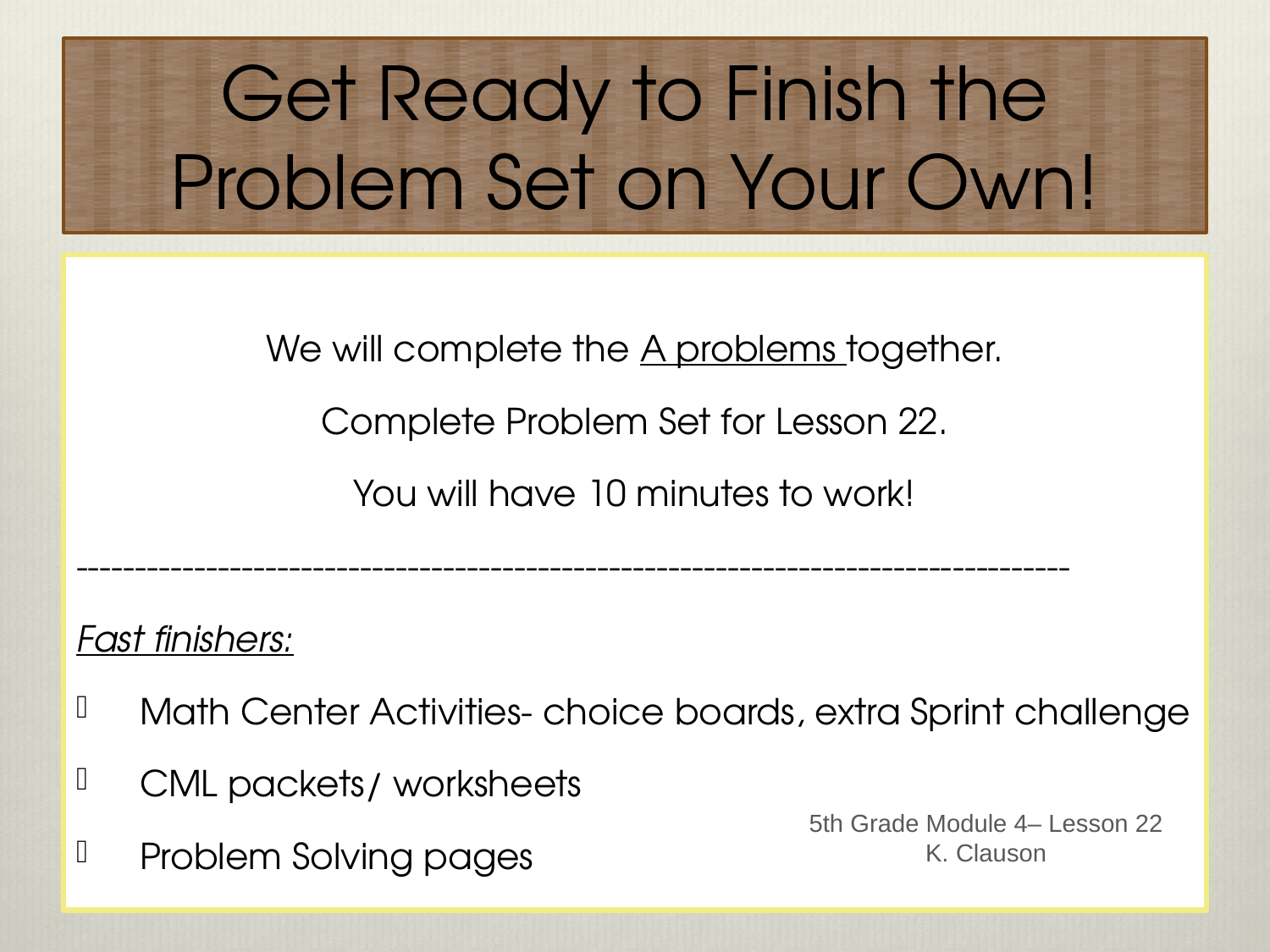

# Get Ready to Finish the Problem Set on Your Own!

We will complete the A problems together.
Complete Problem Set for Lesson 22.
You will have 10 minutes to work!
------------------------------------------------------------------------------------
Fast finishers:
Math Center Activities- choice boards, extra Sprint challenge
CML packets/ worksheets
Problem Solving pages

5th Grade Module 4– Lesson 22
K. Clauson